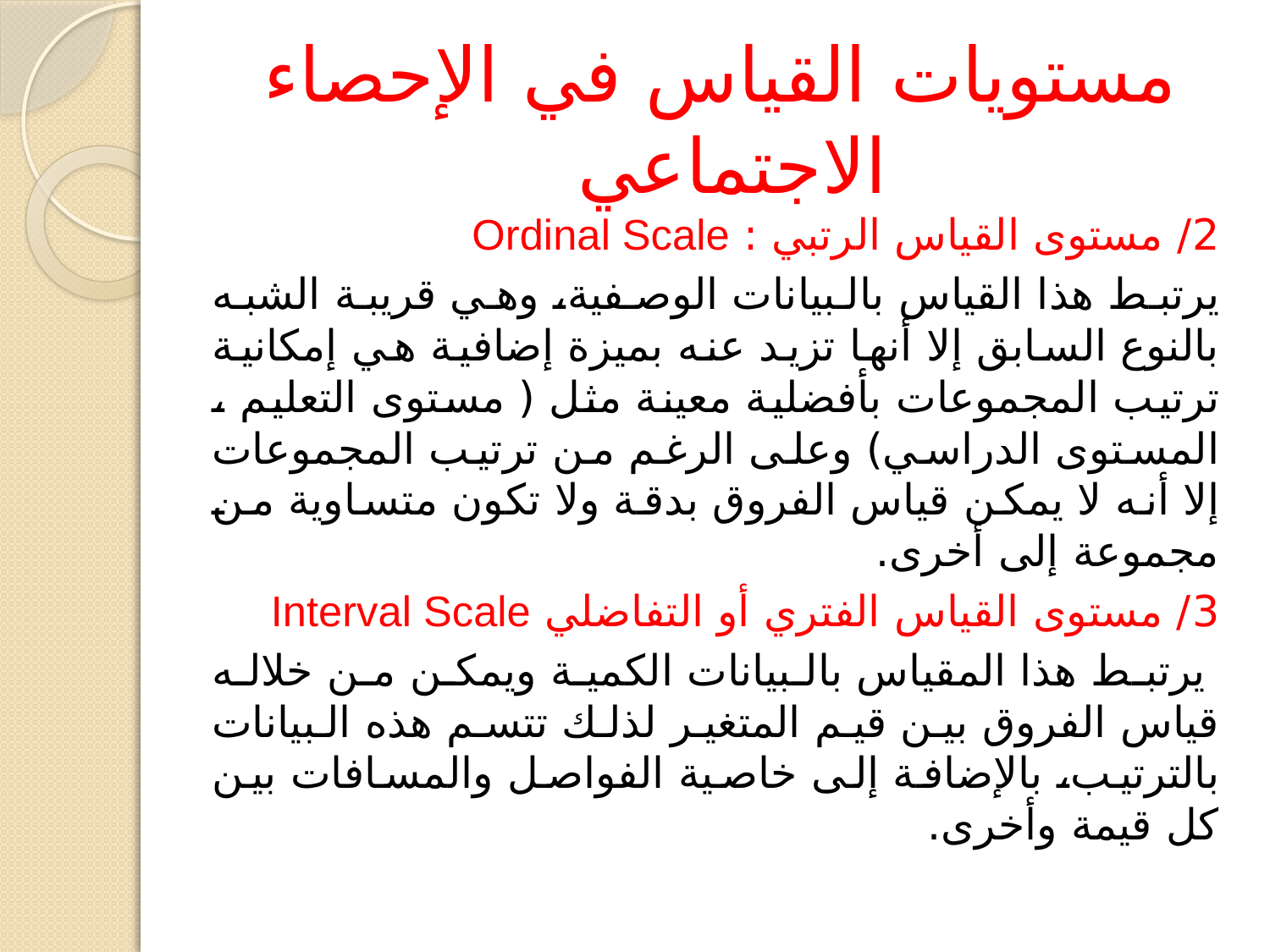

# مستويات القياس في الإحصاء الاجتماعي
2/ مستوى القياس الرتبي : Ordinal Scale
	يرتبط هذا القياس بالبيانات الوصفية، وهي قريبة الشبه بالنوع السابق إلا أنها تزيد عنه بميزة إضافية هي إمكانية ترتيب المجموعات بأفضلية معينة مثل ( مستوى التعليم ، المستوى الدراسي) وعلى الرغم من ترتيب المجموعات إلا أنه لا يمكن قياس الفروق بدقة ولا تكون متساوية من مجموعة إلى أخرى.
3/ مستوى القياس الفتري أو التفاضلي Interval Scale
 يرتبط هذا المقياس بالبيانات الكمية ويمكن من خلاله قياس الفروق بين قيم المتغير لذلك تتسم هذه البيانات بالترتيب، بالإضافة إلى خاصية الفواصل والمسافات بين كل قيمة وأخرى.